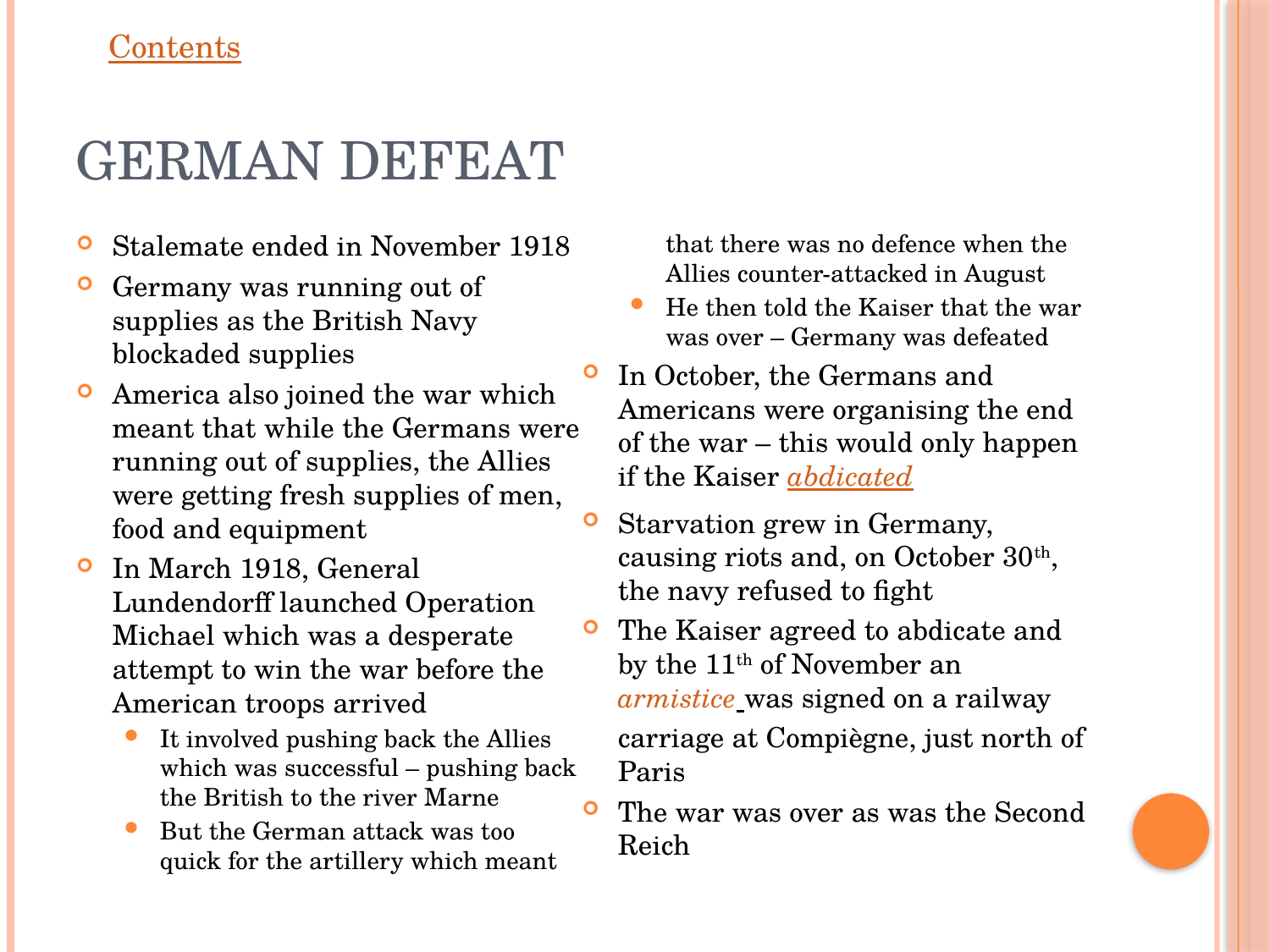

# German Defeat
Stalemate ended in November 1918
Germany was running out of supplies as the British Navy blockaded supplies
America also joined the war which meant that while the Germans were running out of supplies, the Allies were getting fresh supplies of men, food and equipment
In March 1918, General Lundendorff launched Operation Michael which was a desperate attempt to win the war before the American troops arrived
It involved pushing back the Allies which was successful – pushing back the British to the river Marne
But the German attack was too quick for the artillery which meant that there was no defence when the Allies counter-attacked in August
He then told the Kaiser that the war was over – Germany was defeated
In October, the Germans and Americans were organising the end of the war – this would only happen if the Kaiser abdicated
Starvation grew in Germany, causing riots and, on October 30th, the navy refused to fight
The Kaiser agreed to abdicate and by the 11th of November an armistice was signed on a railway carriage at Compiègne, just north of Paris
The war was over as was the Second Reich